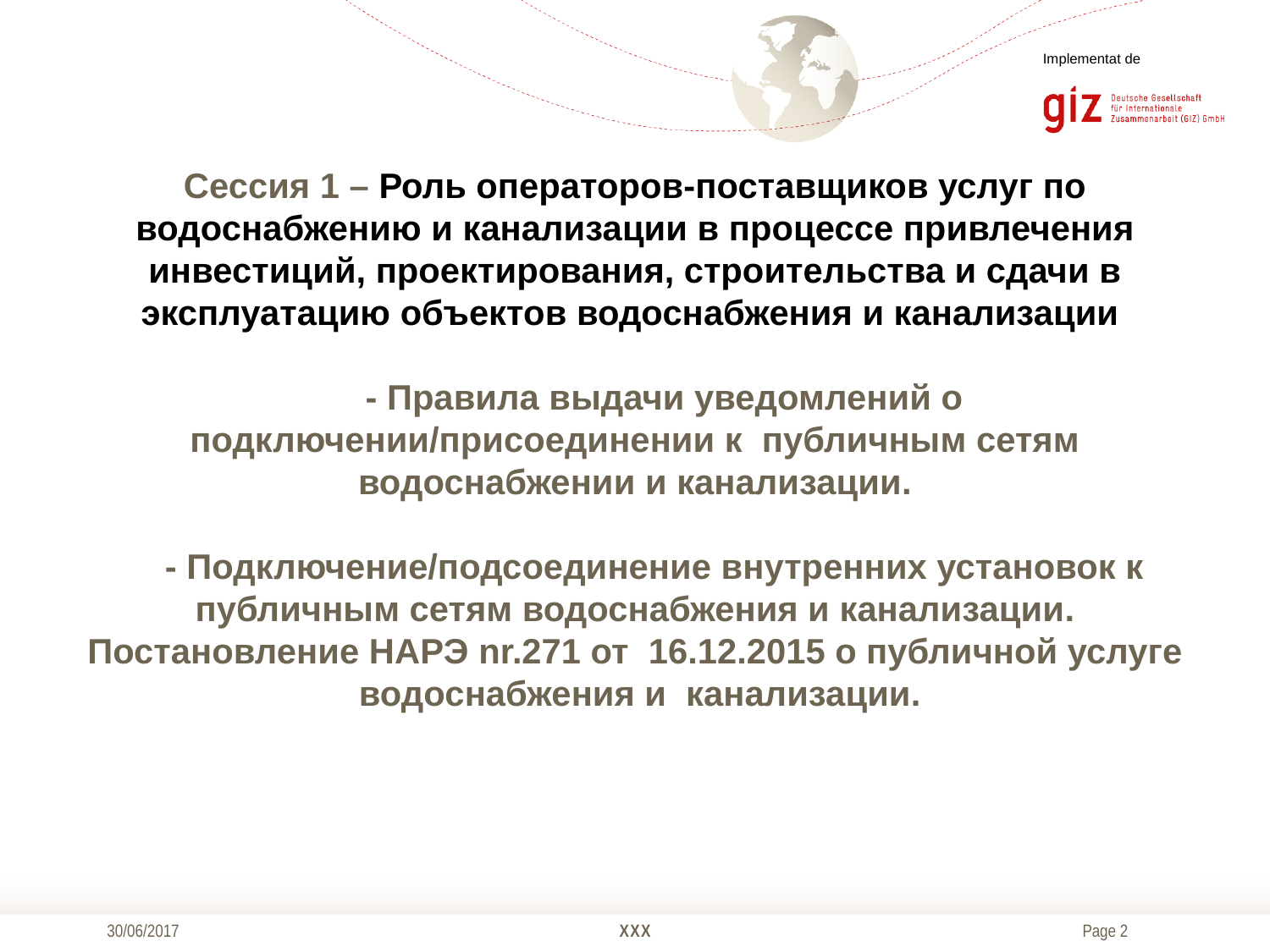

Implementat de
# Сессия 1 – Роль операторов-поставщиков услуг по водоснабжению и канализации в процессе привлечения инвестиций, проектирования, строительства и сдачи в эксплуатацию объектов водоснабжения и канализации - Правила выдачи уведомлений о подключении/присоединении к  публичным сетям водоснабжении и канализации. - Подключение/подсоединение внутренних установок к публичным сетям водоснабжения и канализации. Постановление НАРЭ nr.271 от  16.12.2015 о публичной услуге водоснабжения и  канализации.
30/06/2017
XXX